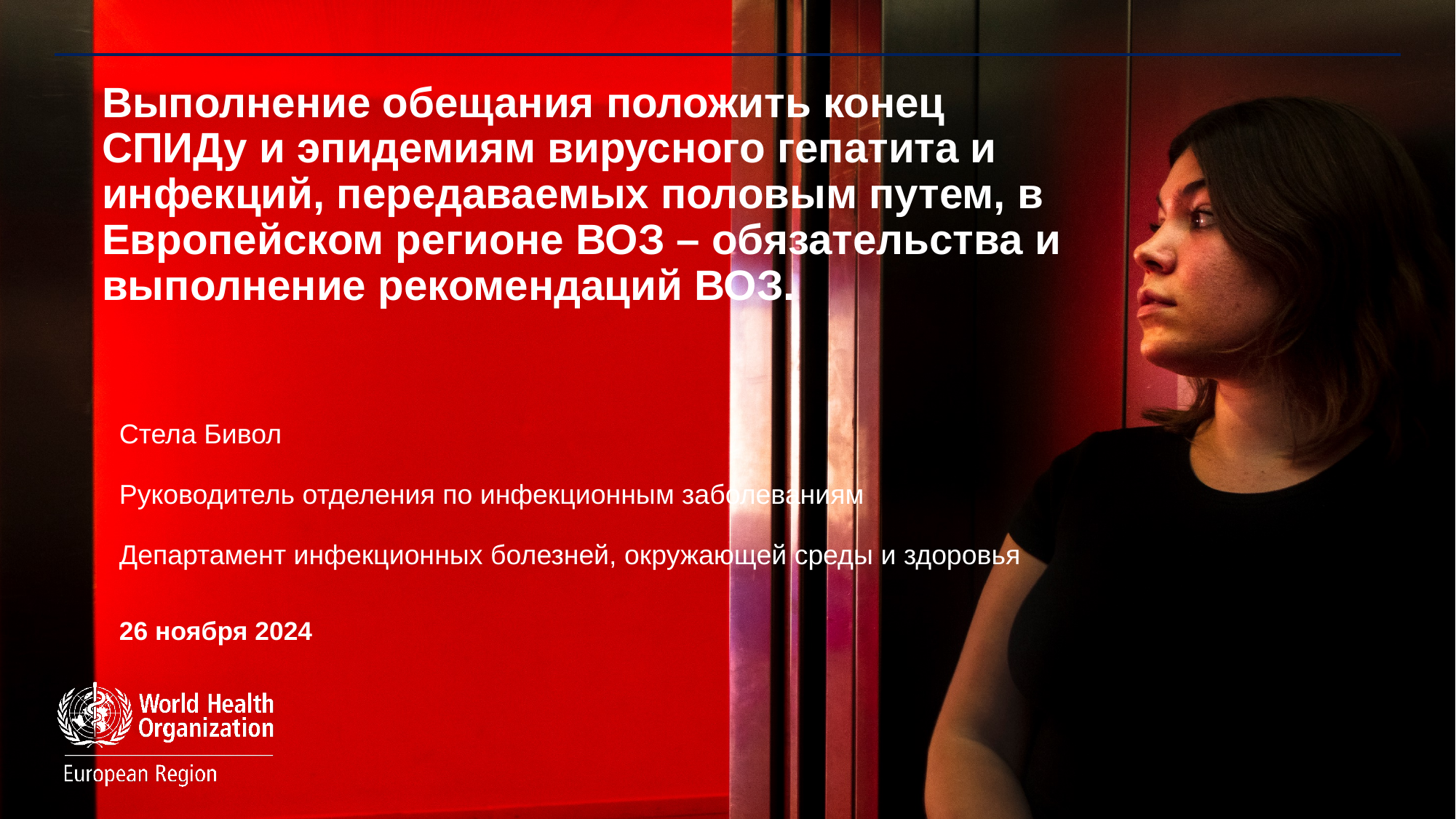

# Выполнение обещания положить конец СПИДу и эпидемиям вирусного гепатита и инфекций, передаваемых половым путем, в Европейском регионе ВОЗ – обязательства и выполнение рекомендаций ВОЗ.

Стела Бивол
Руководитель отделения по инфекционным заболеваниям
Департамент инфекционных болезней, окружающей среды и здоровья

26 ноября 2024